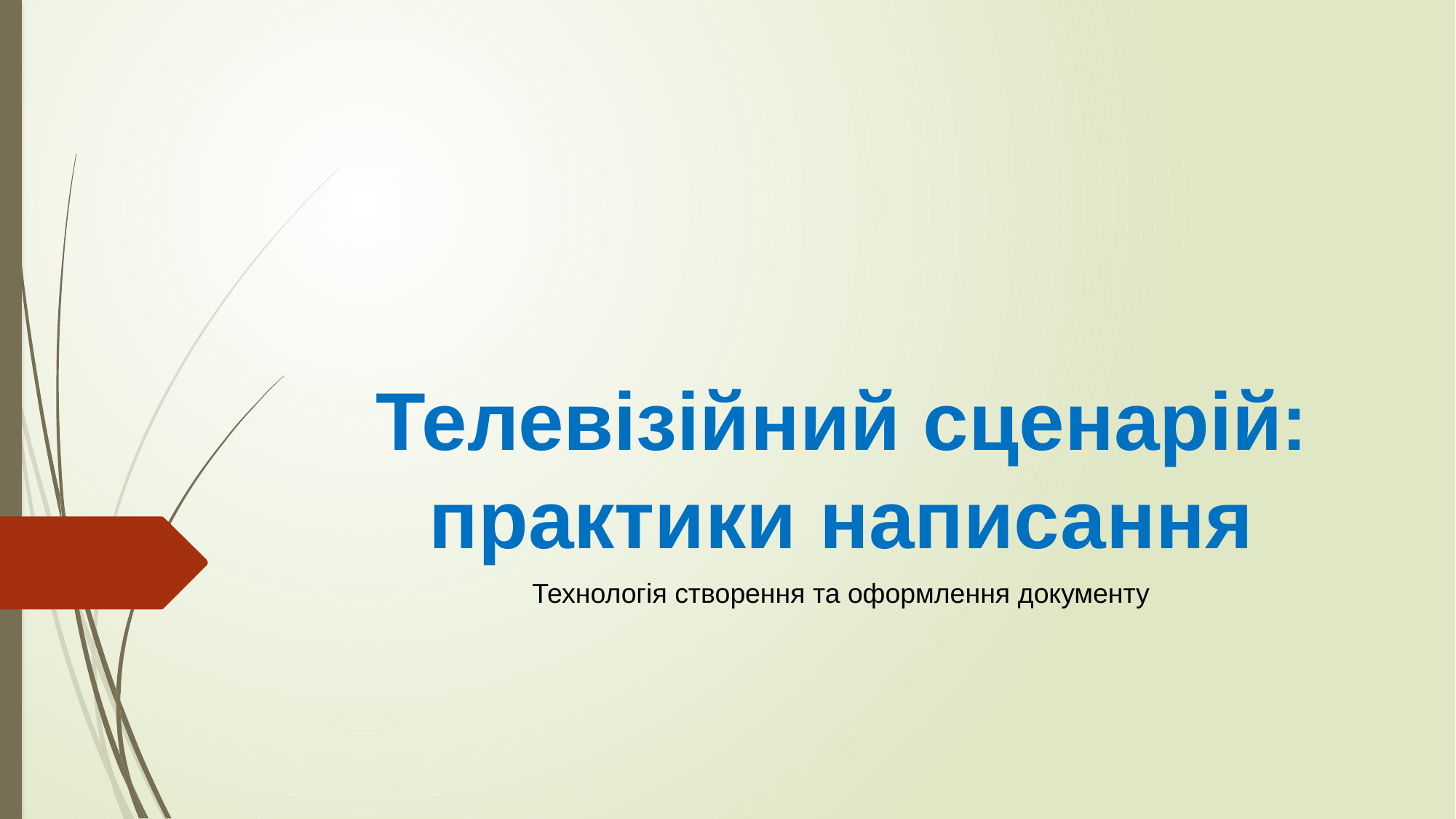

# Телевізійний сценарій: практики написання
Технологія створення та оформлення документу